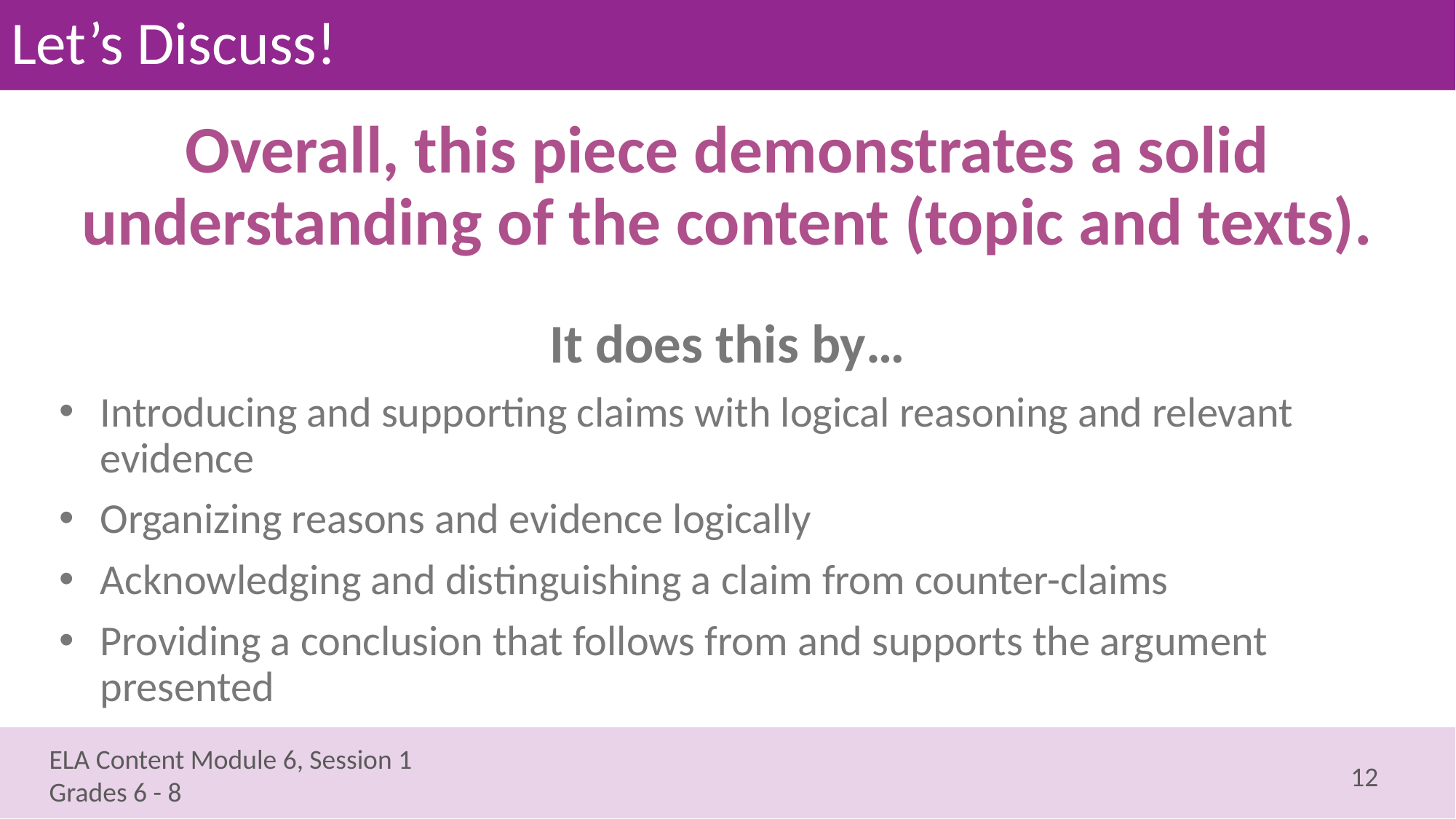

# Let’s Discuss!
Overall, this piece demonstrates a solid understanding of the content (topic and texts).

It does this by…
Introducing and supporting claims with logical reasoning and relevant evidence
Organizing reasons and evidence logically
Acknowledging and distinguishing a claim from counter-claims
Providing a conclusion that follows from and supports the argument presented

12